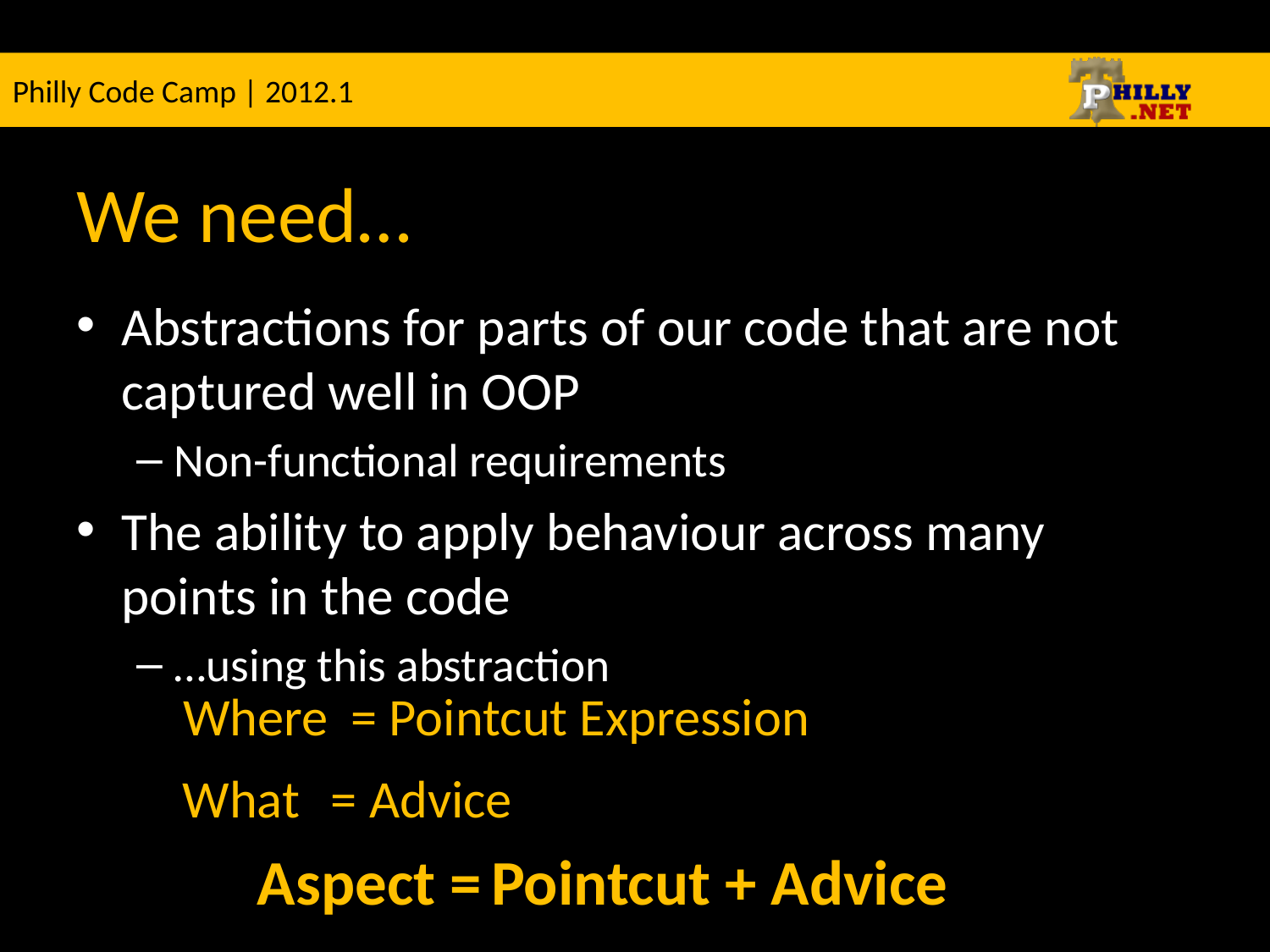

# We need…
Abstractions for parts of our code that are not captured well in OOP
Non-functional requirements
The ability to apply behaviour across many points in the code
…using this abstraction

Where
= Pointcut Expression
What
= Advice
Aspect =
Pointcut + Advice